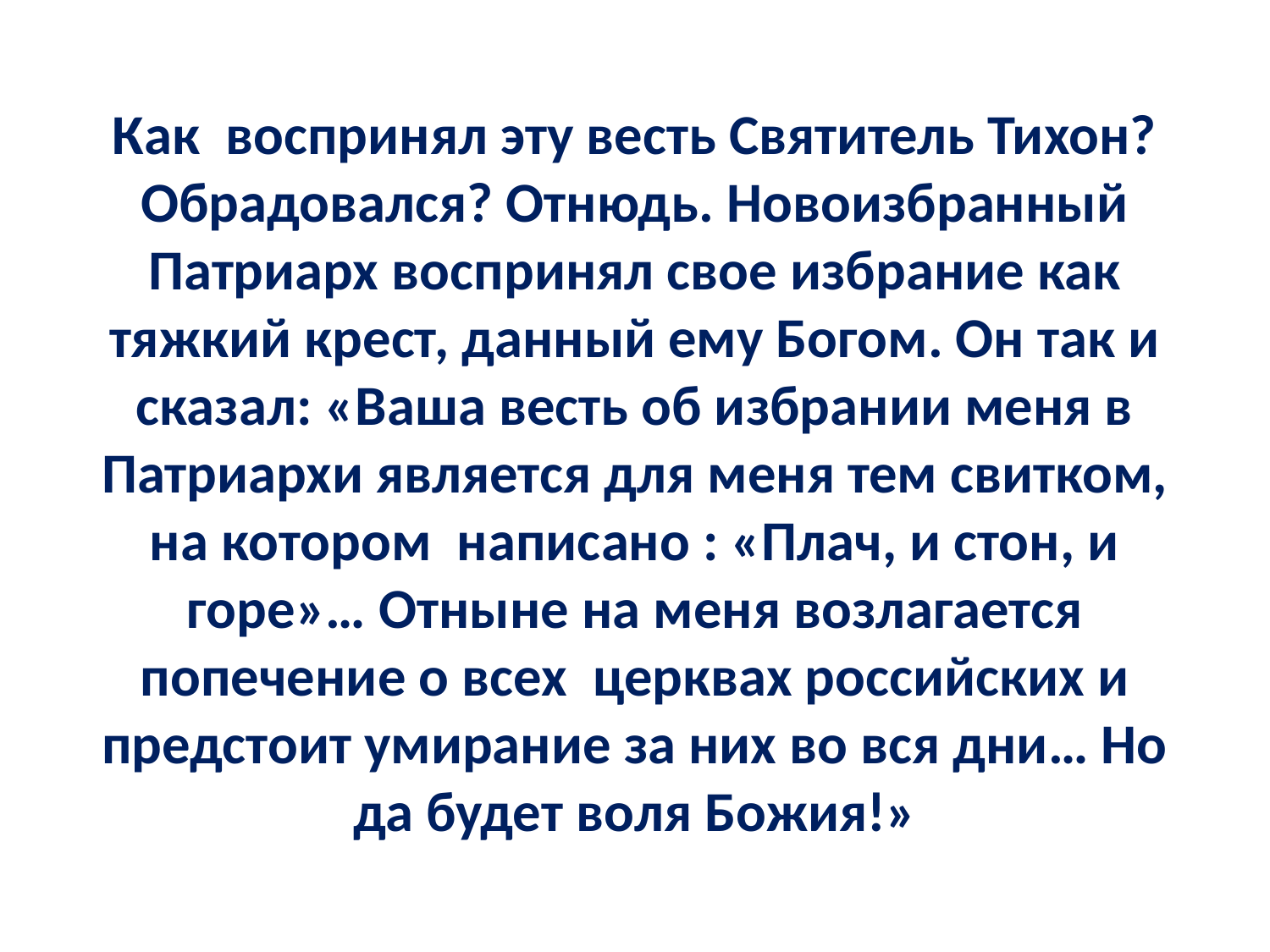

Как  воспринял эту весть Святитель Тихон? Обрадовался? Отнюдь. Новоизбранный Патриарх воспринял свое избрание как тяжкий крест, данный ему Богом. Он так и сказал: «Ваша весть об избрании меня в Патриархи является для меня тем свитком, на котором  написано : «Плач, и стон, и горе»… Отныне на меня возлагается попечение о всех  церквах российских и предстоит умирание за них во вся дни… Но да будет воля Божия!»